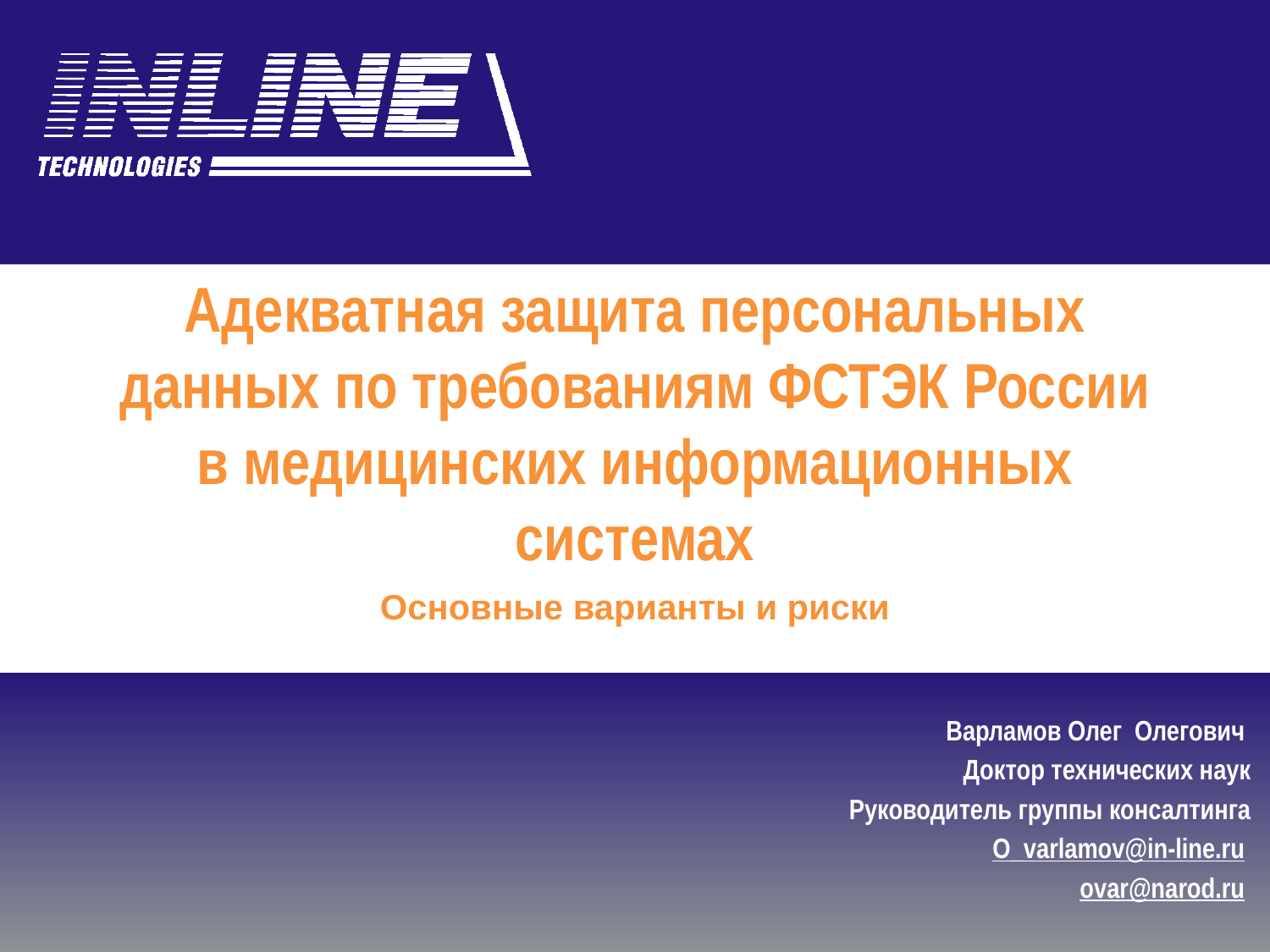

# Адекватная защита персональных данных по требованиям ФСТЭК России в медицинских информационных системах
Основные варианты и риски
Варламов Олег  Олегович
Доктор технических наук
Руководитель группы консалтинга
O_varlamov@in-line.ru
ovar@narod.ru